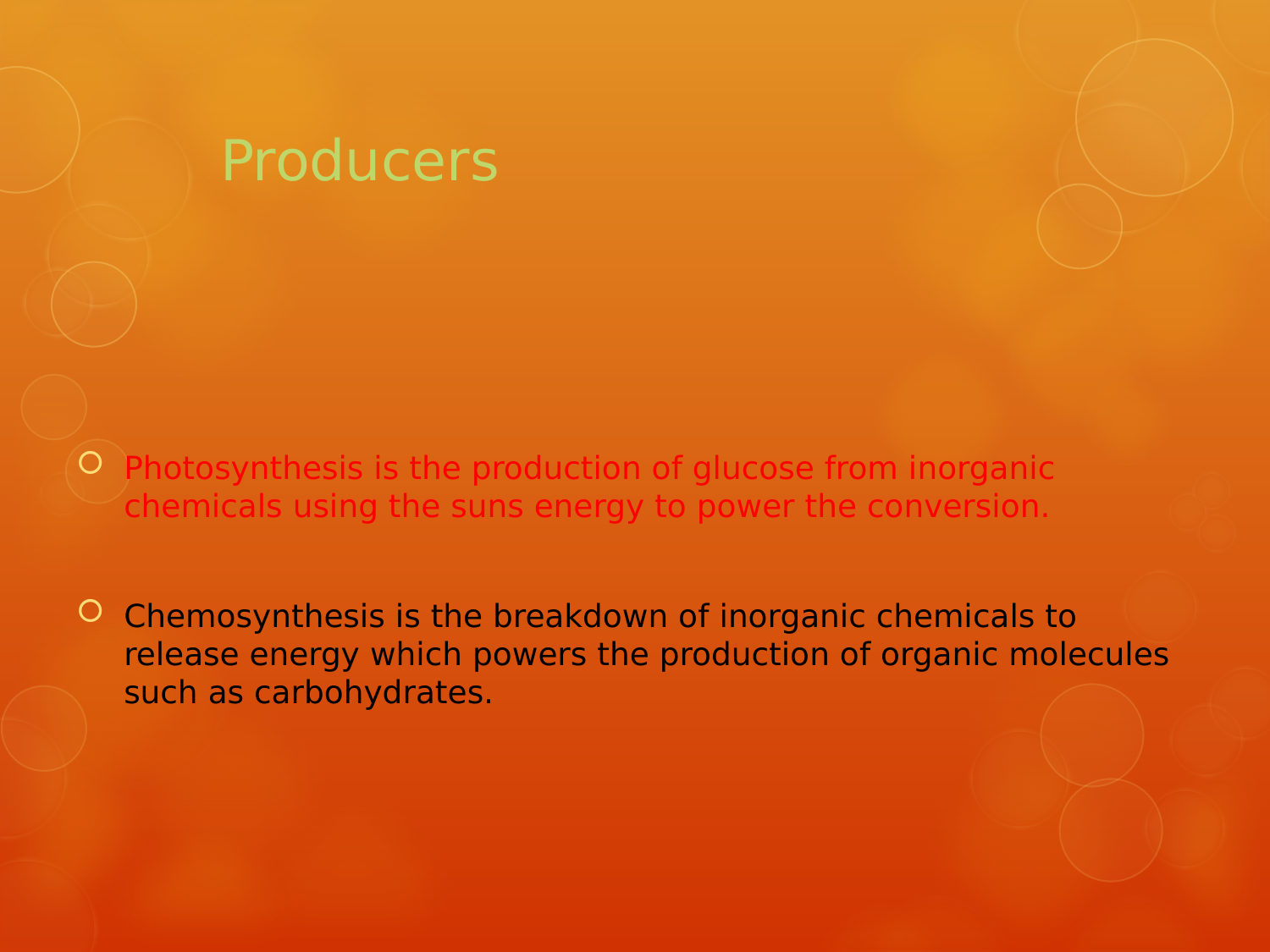

# Producers
Photosynthesis is the production of glucose from inorganic chemicals using the suns energy to power the conversion.

Chemosynthesis is the breakdown of inorganic chemicals to release energy which powers the production of organic molecules such as carbohydrates.